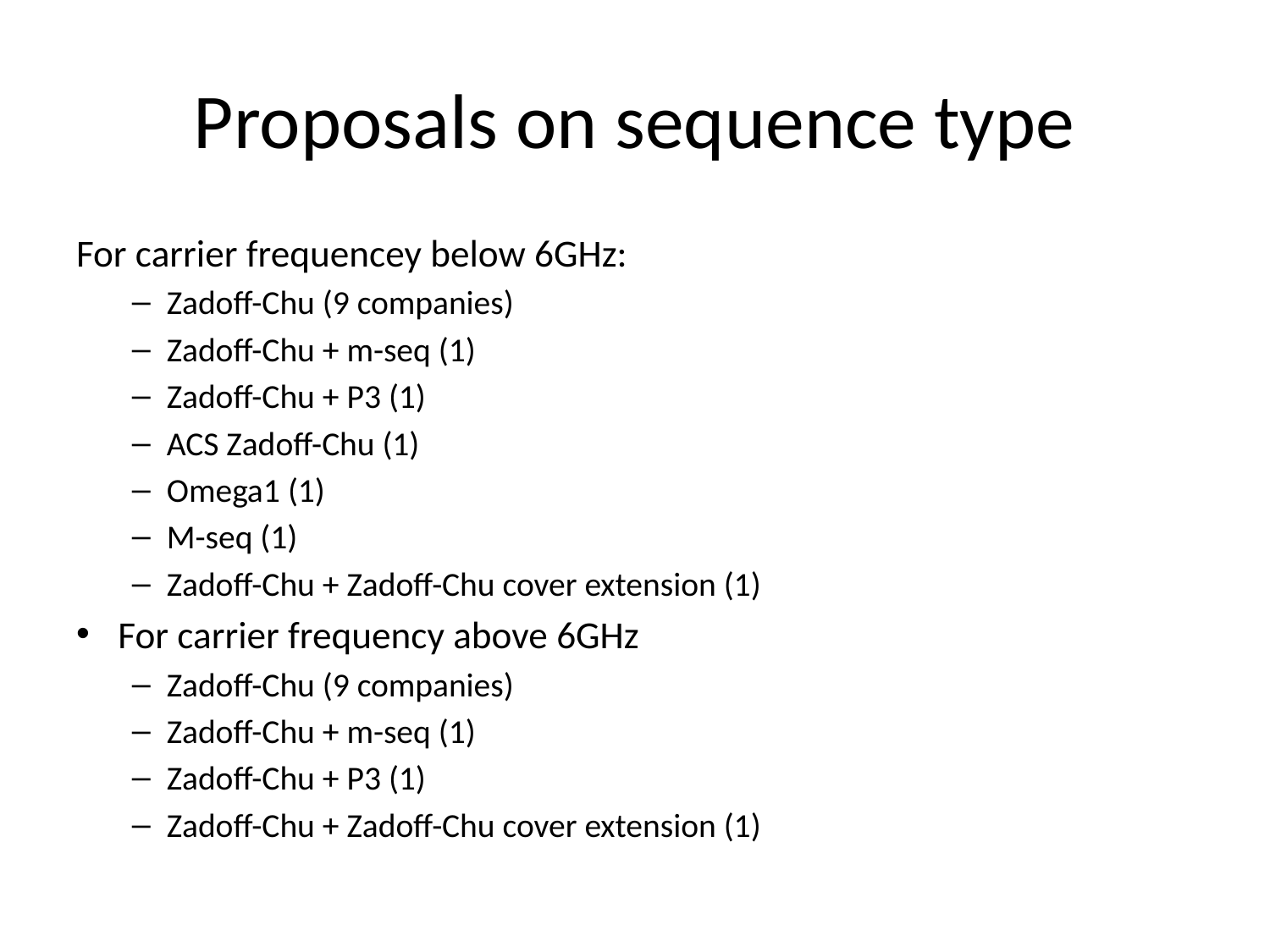

# Proposals on sequence type
For carrier frequencey below 6GHz:
Zadoff-Chu (9 companies)
Zadoff-Chu + m-seq (1)
Zadoff-Chu + P3 (1)
ACS Zadoff-Chu (1)
Omega1 (1)
M-seq (1)
Zadoff-Chu + Zadoff-Chu cover extension (1)
For carrier frequency above 6GHz
Zadoff-Chu (9 companies)
Zadoff-Chu + m-seq (1)
Zadoff-Chu + P3 (1)
Zadoff-Chu + Zadoff-Chu cover extension (1)